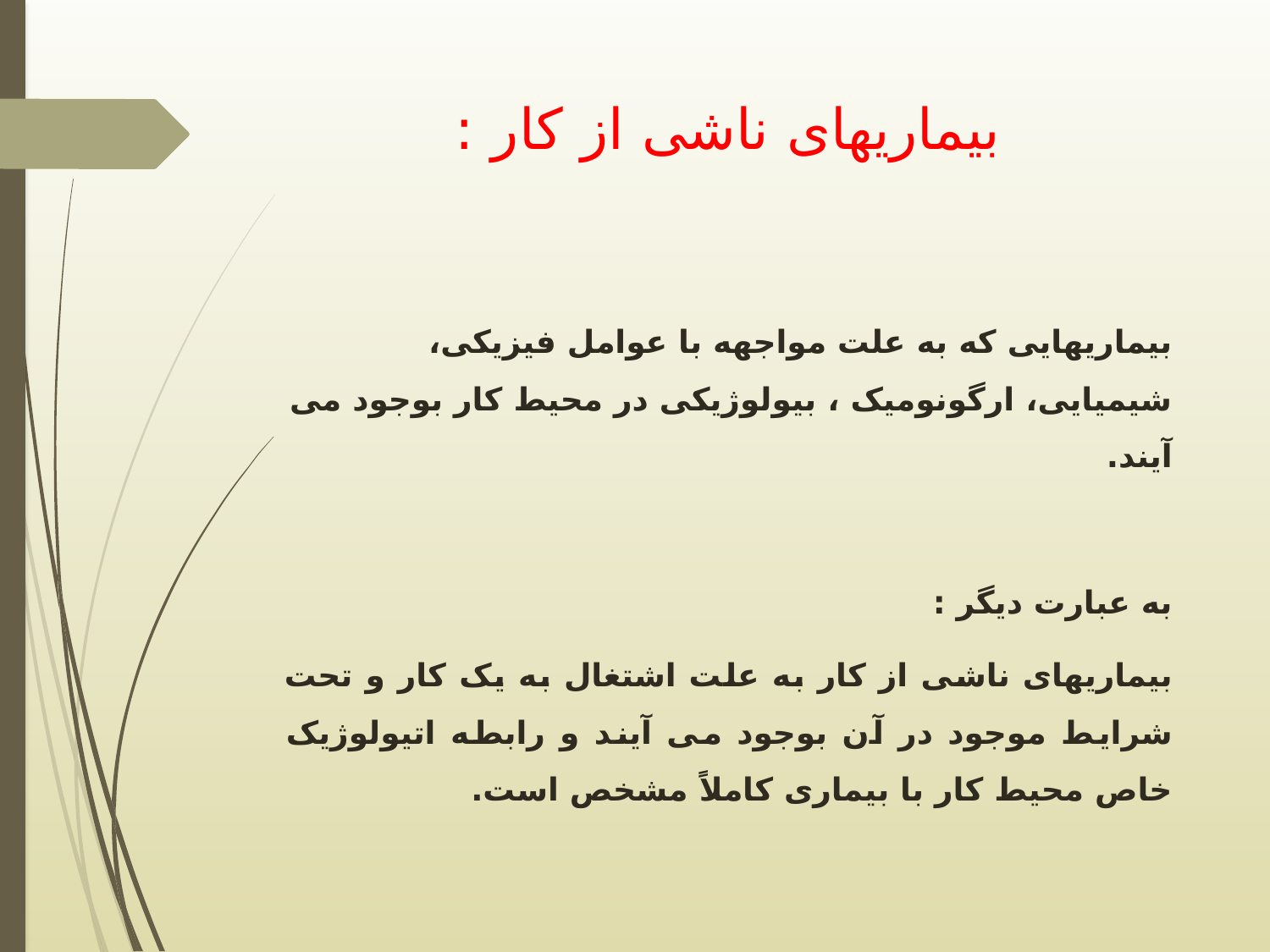

# بیماریهای ناشی از کار :
بیماریهایی که به علت مواجهه با عوامل فیزیکی، شیمیایی، ارگونومیک ، بیولوژیکی در محیط کار بوجود می آیند.

به عبارت دیگر :
بیماریهای ناشی از کار به علت اشتغال به یک کار و تحت شرایط موجود در آن بوجود می آیند و رابطه اتیولوژیک خاص محیط کار با بیماری کاملاً مشخص است.